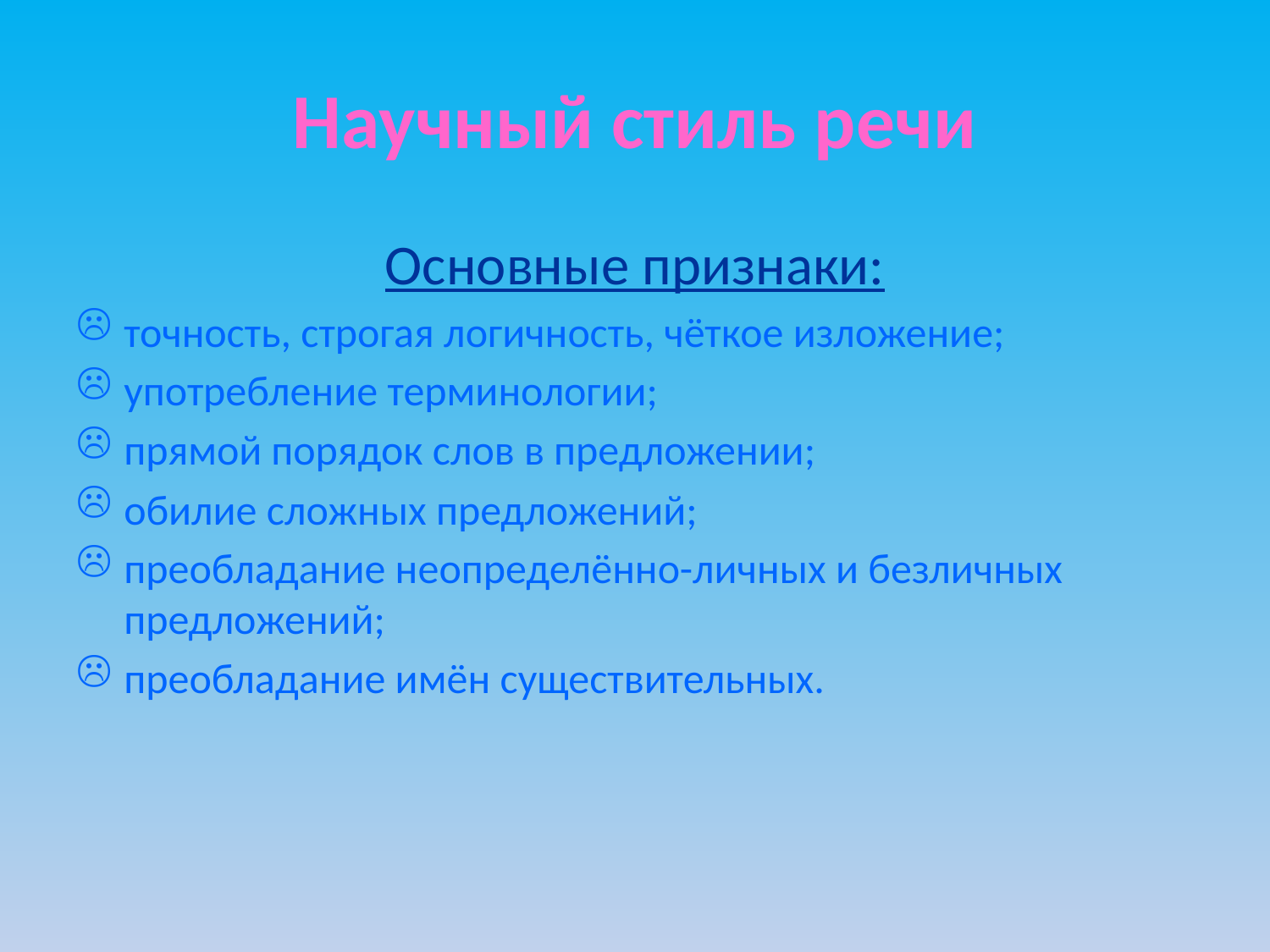

# Научный стиль речи
Основные признаки:
точность, строгая логичность, чёткое изложение;
употребление терминологии;
прямой порядок слов в предложении;
обилие сложных предложений;
преобладание неопределённо-личных и безличных предложений;
преобладание имён существительных.